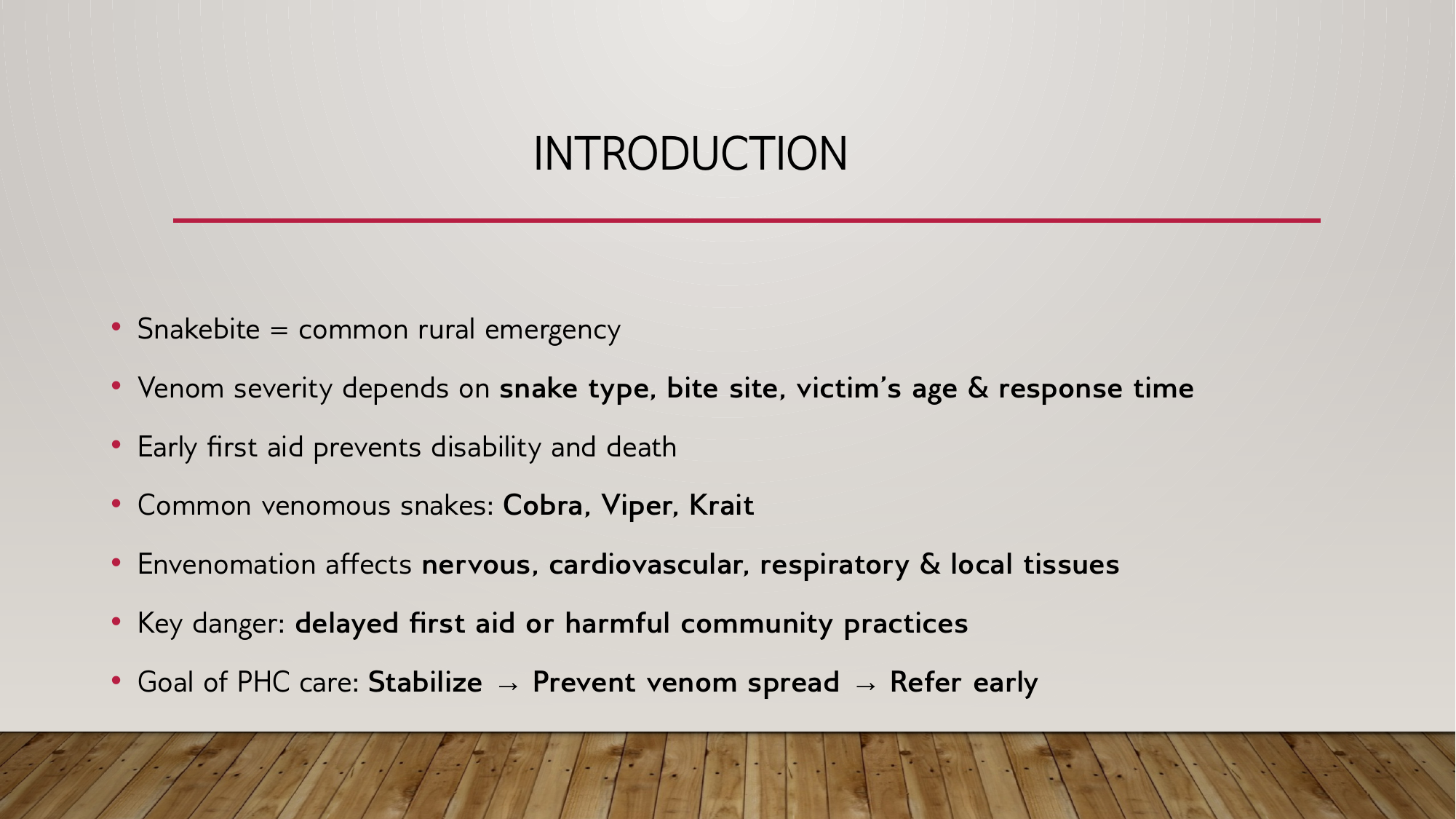

# Introduction
Snakebite = common rural emergency
Venom severity depends on snake type, bite site, victim’s age & response time
Early first aid prevents disability and death
Common venomous snakes: Cobra, Viper, Krait
Envenomation affects nervous, cardiovascular, respiratory & local tissues
Key danger: delayed first aid or harmful community practices
Goal of PHC care: Stabilize → Prevent venom spread → Refer early